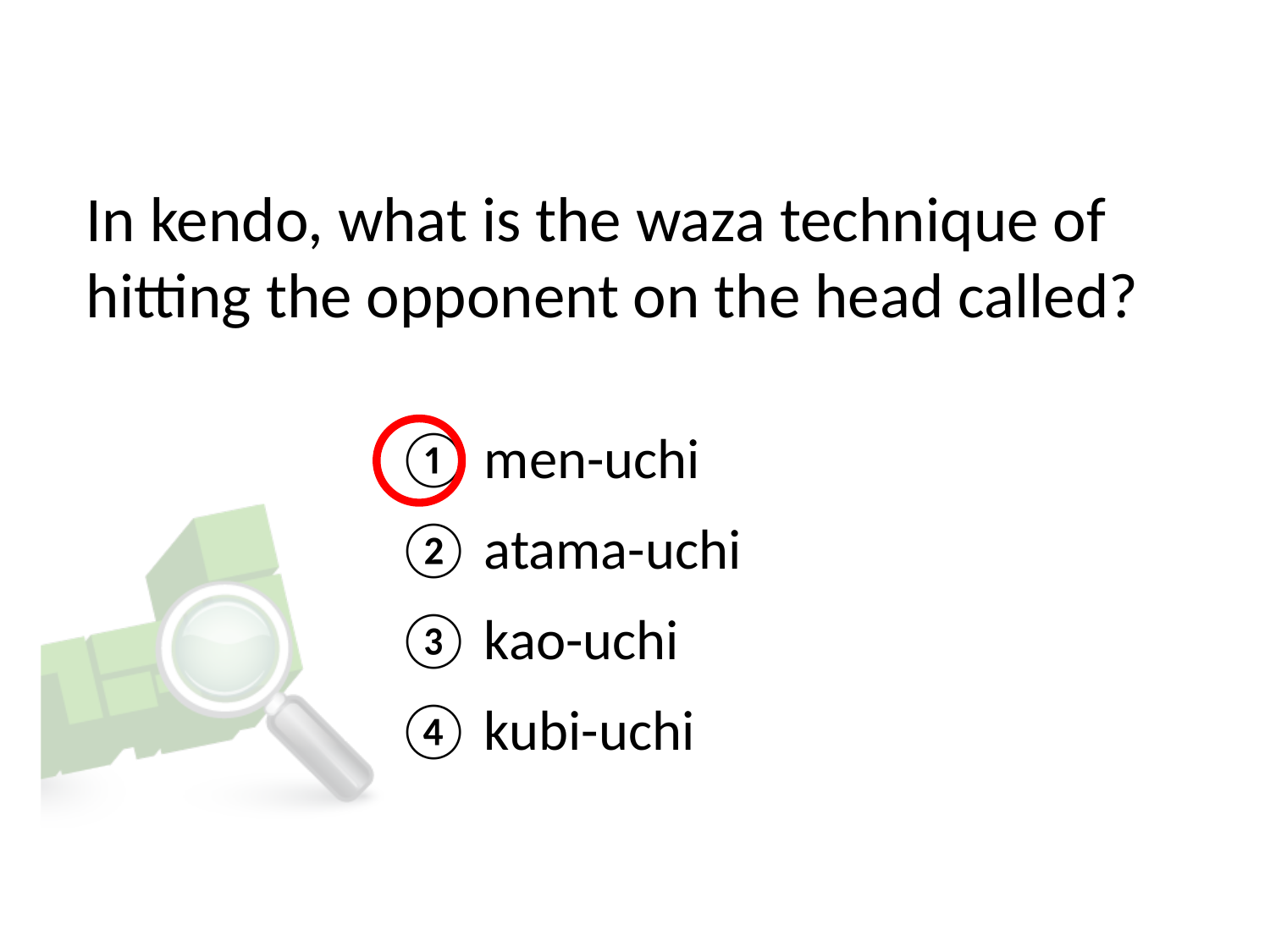

# In kendo, what is the waza technique of hitting the opponent on the head called?
① men-uchi
② atama-uchi
③ kao-uchi
④ kubi-uchi